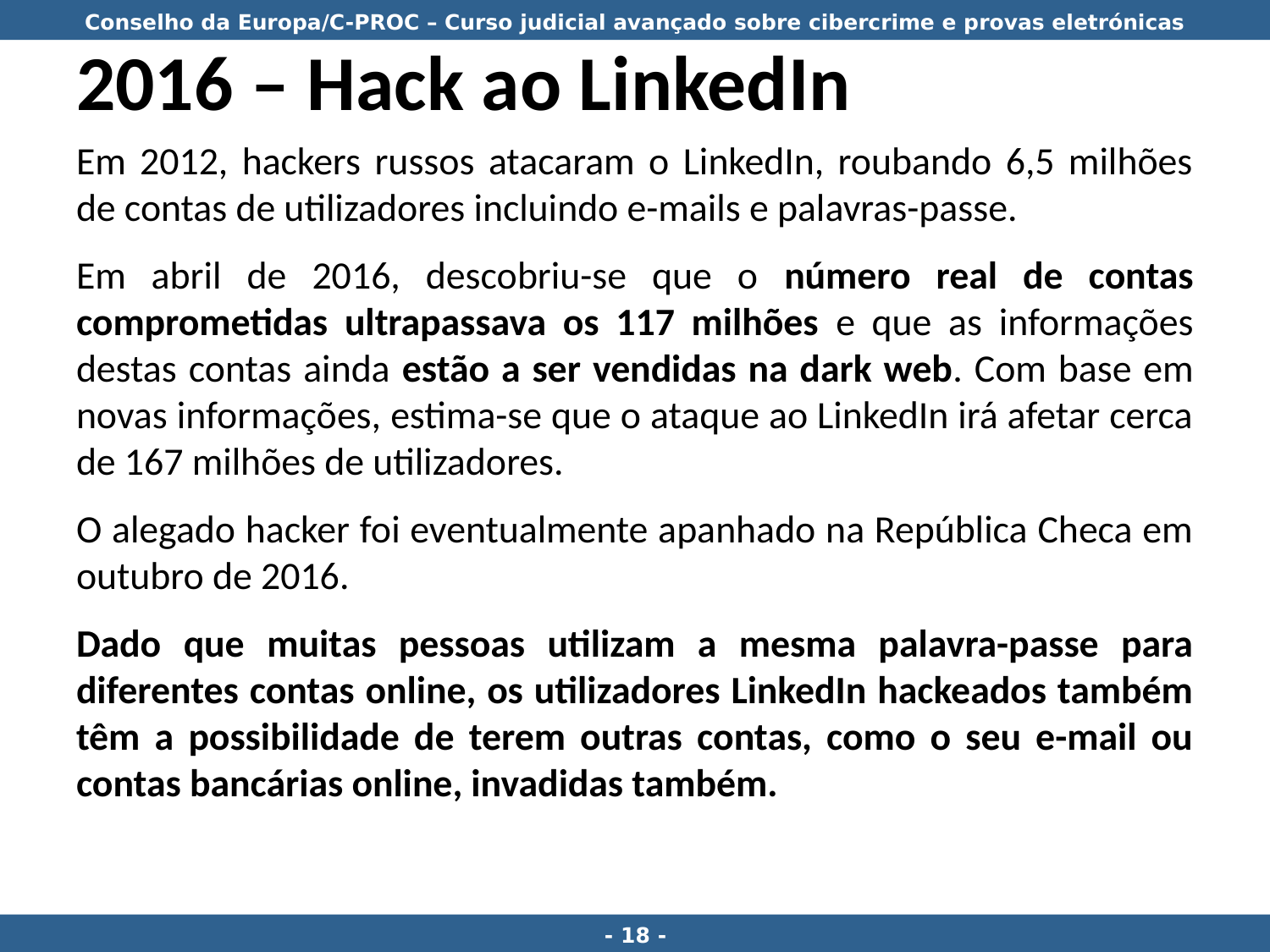

# 2016 – Hack ao LinkedIn
Em 2012, hackers russos atacaram o LinkedIn, roubando 6,5 milhões de contas de utilizadores incluindo e-mails e palavras-passe.
Em abril de 2016, descobriu-se que o número real de contas comprometidas ultrapassava os 117 milhões e que as informações destas contas ainda estão a ser vendidas na dark web. Com base em novas informações, estima-se que o ataque ao LinkedIn irá afetar cerca de 167 milhões de utilizadores.
O alegado hacker foi eventualmente apanhado na República Checa em outubro de 2016.
Dado que muitas pessoas utilizam a mesma palavra-passe para diferentes contas online, os utilizadores LinkedIn hackeados também têm a possibilidade de terem outras contas, como o seu e-mail ou contas bancárias online, invadidas também.